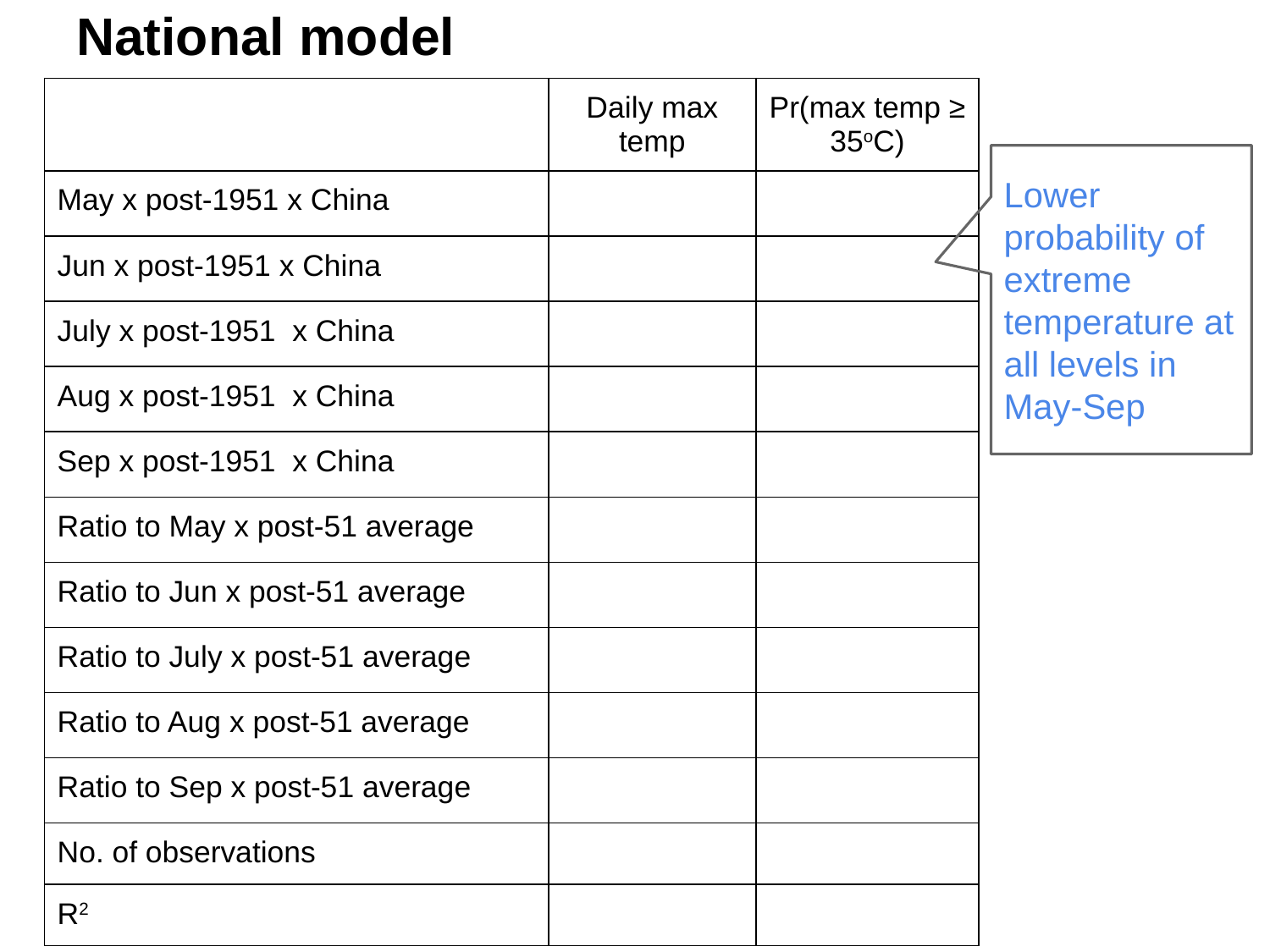

# National model
|  | Daily max temp | Pr(max temp ≥ 35oC) |
| --- | --- | --- |
| May x post-1951 x China |  |  |
| Jun x post-1951 x China |  |  |
| July x post-1951 x China |  |  |
| Aug x post-1951 x China |  |  |
| Sep x post-1951 x China |  |  |
| Ratio to May x post-51 average |  |  |
| Ratio to Jun x post-51 average |  |  |
| Ratio to July x post-51 average |  |  |
| Ratio to Aug x post-51 average |  |  |
| Ratio to Sep x post-51 average |  |  |
| No. of observations |  |  |
| R2 |  |  |
Lower probability of extreme temperature at all levels in May-Sep